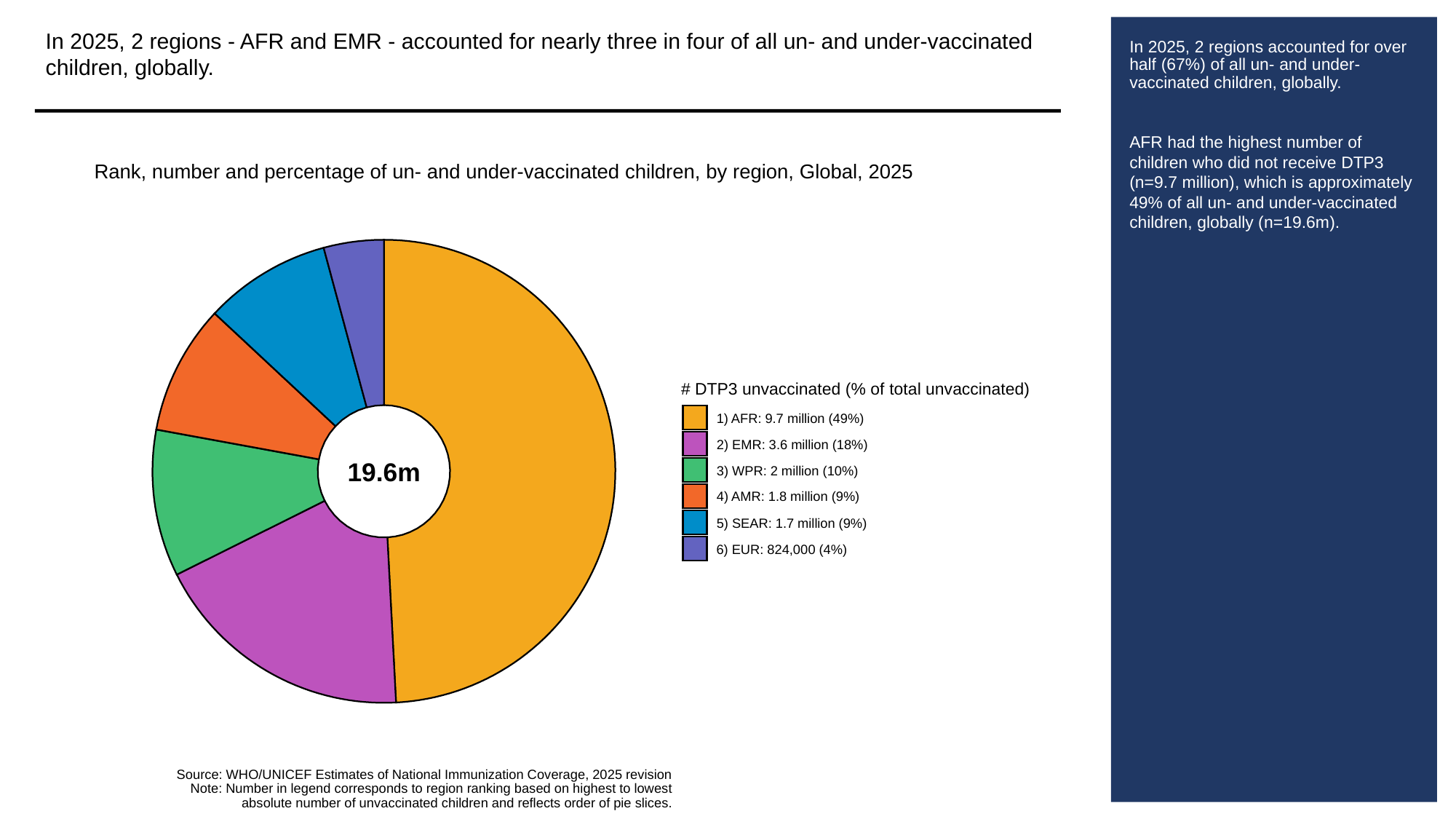

In 2025, 2 regions - AFR and EMR - accounted for nearly three in four of all un- and under-vaccinated children, globally.
# In 2025, 2 regions accounted for over half (67%) of all un- and under-vaccinated children, globally.

AFR had the highest number of children who did not receive DTP3 (n=9.7 million), which is approximately 49% of all un- and under-vaccinated children, globally (n=19.6m).

Rank, number and percentage of un- and under-vaccinated children, by region, Global, 2025

# DTP3 unvaccinated (% of total unvaccinated)

1) AFR: 9.7 million (49%)

2) EMR: 3.6 million (18%)

19.6m
3) WPR: 2 million (10%)

4) AMR: 1.8 million (9%)

5) SEAR: 1.7 million (9%)

6) EUR: 824,000 (4%)
Source: WHO/UNICEF Estimates of National Immunization Coverage, 2025 revision
Note: Number in legend corresponds to region ranking based on highest to lowest
absolute number of unvaccinated children and reflects order of pie slices.